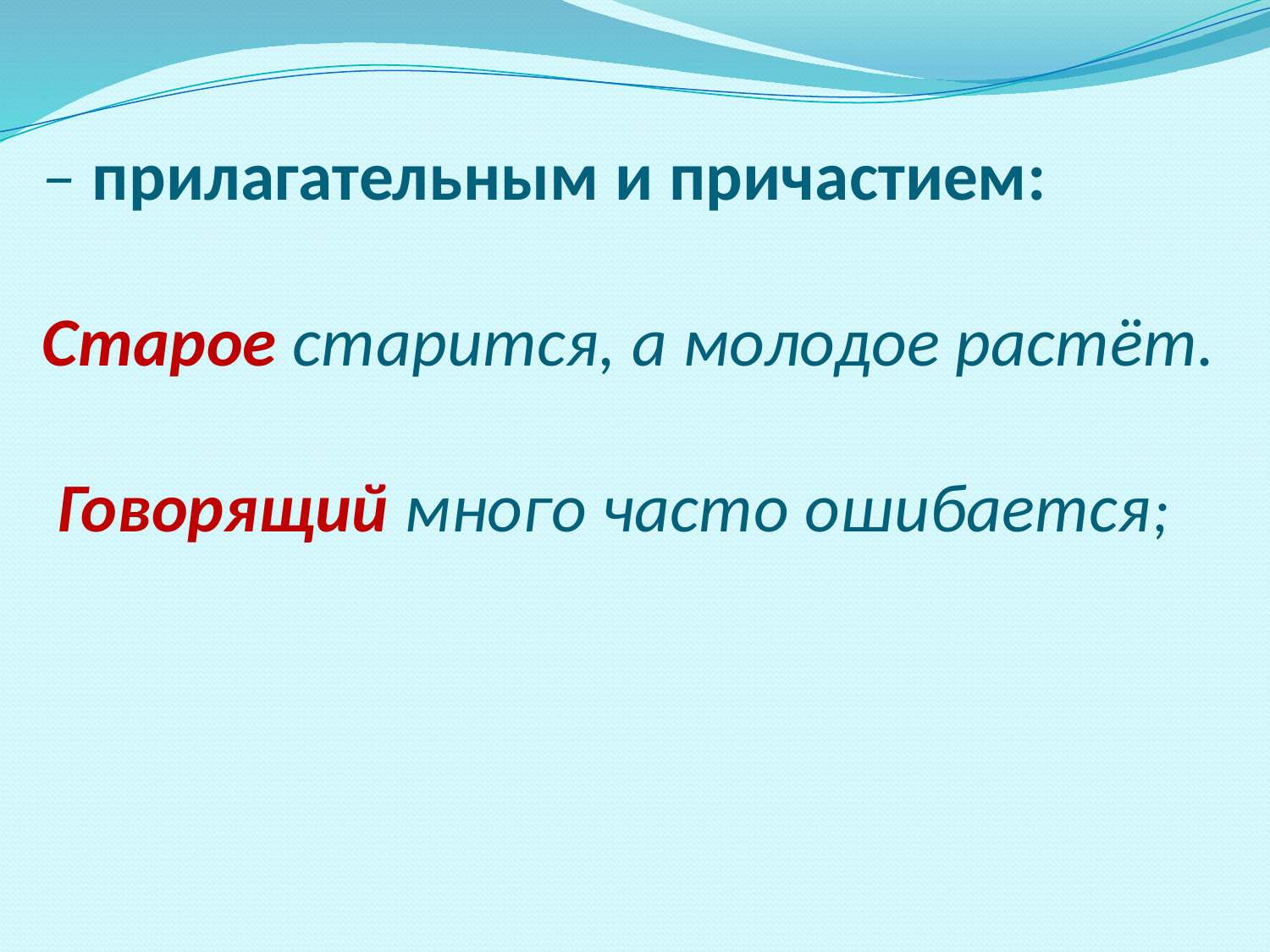

# – прилагательным и причастием: Старое старится, а молодое растёт. Говорящий много часто ошибается;